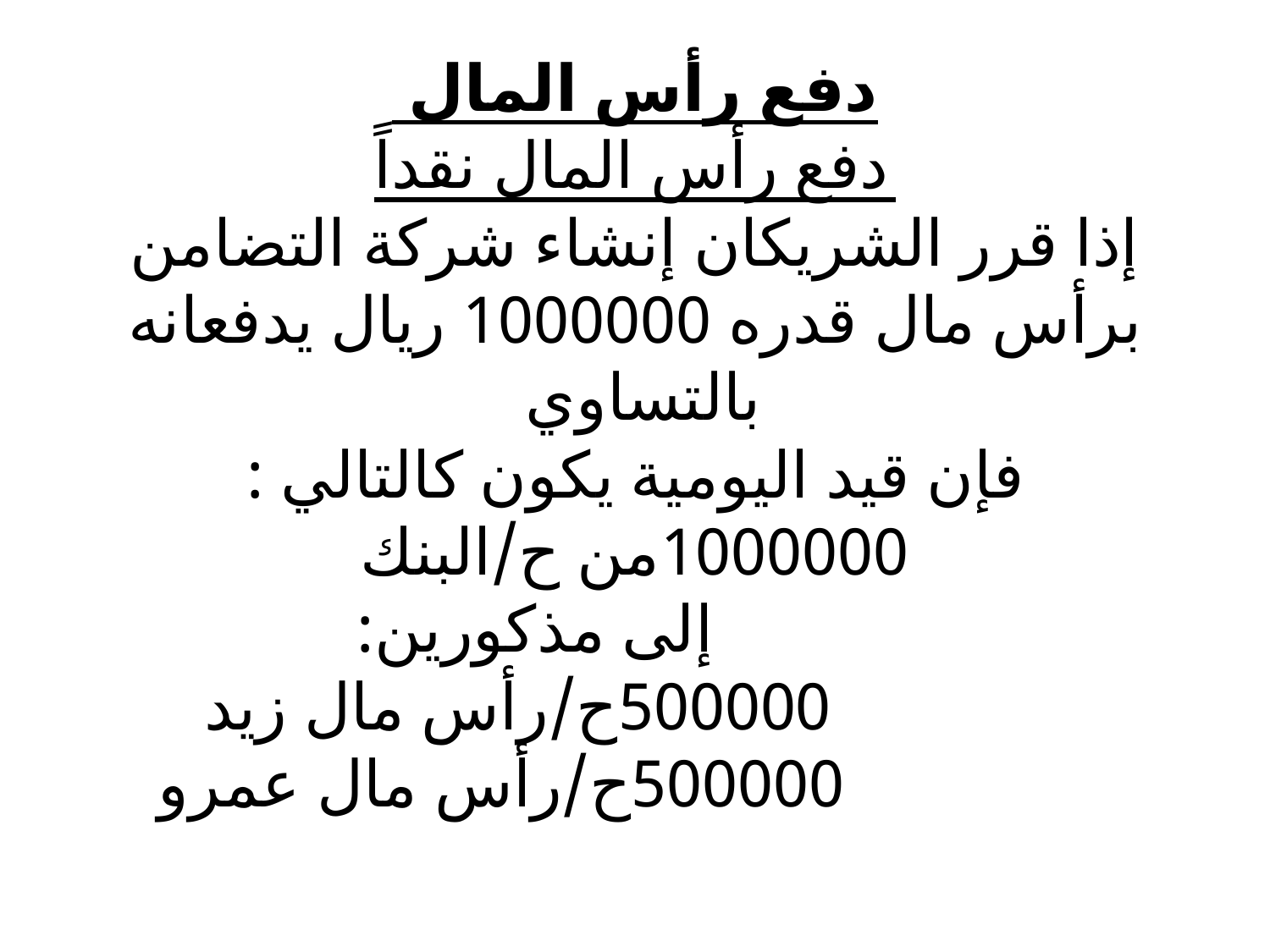

# دفع رأس المال دفع رأس المال نقداً إذا قرر الشريكان إنشاء شركة التضامن برأس مال قدره 1000000 ريال يدفعانه بالتساوي فإن قيد اليومية يكون كالتالي : 1000000من ح/البنك إلى مذكورين: 500000ح/رأس مال زيد 500000ح/رأس مال عمرو